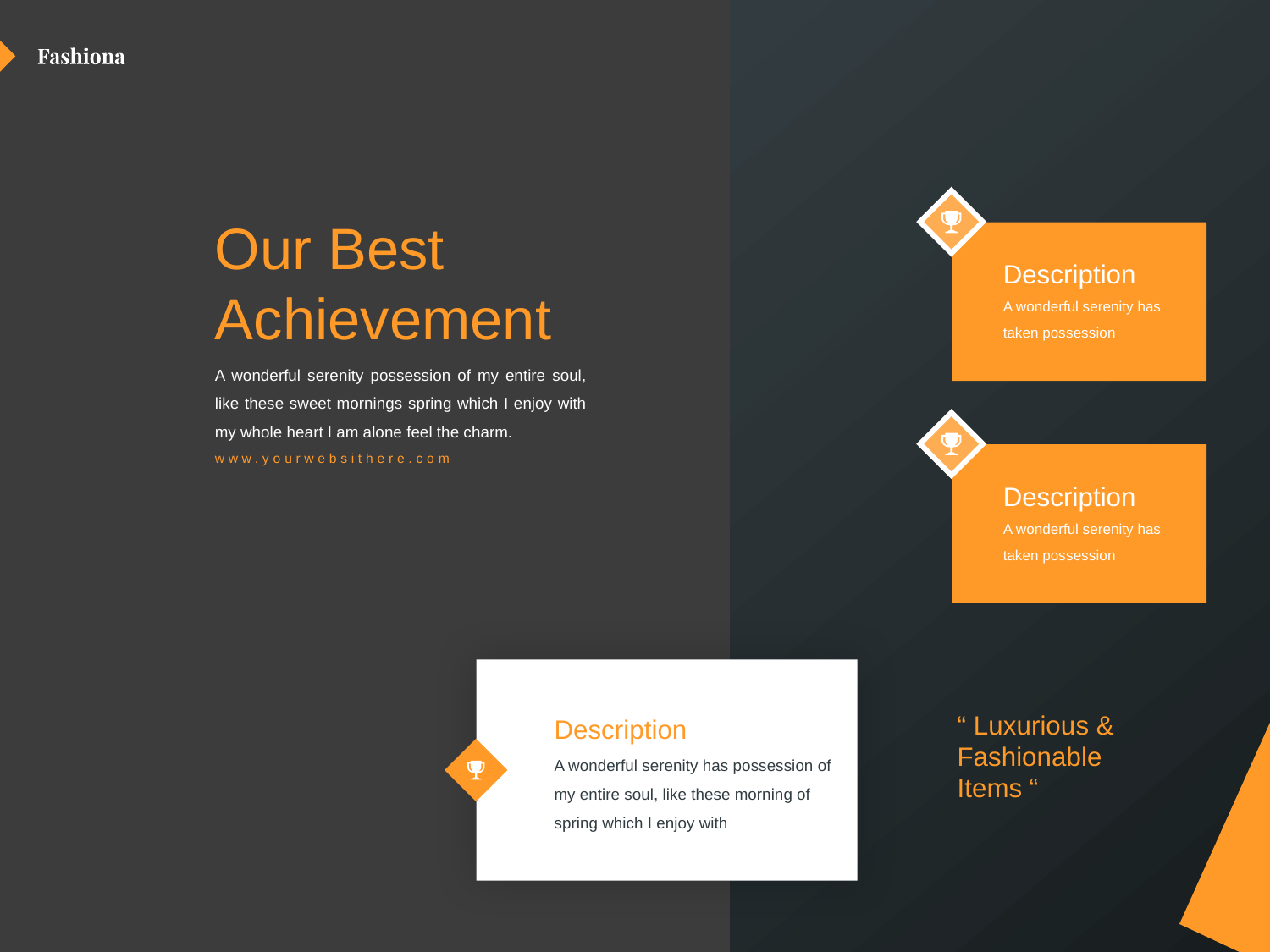

# Our Best Achievement

Description
A wonderful serenity has taken possession
A wonderful serenity possession of my entire soul, like these sweet mornings spring which I enjoy with my whole heart I am alone feel the charm.

www.yourwebsithere.com

Description
A wonderful serenity has taken possession

“ Luxurious & Fashionable Items “
Description

A wonderful serenity has possession of my entire soul, like these morning of spring which I enjoy with